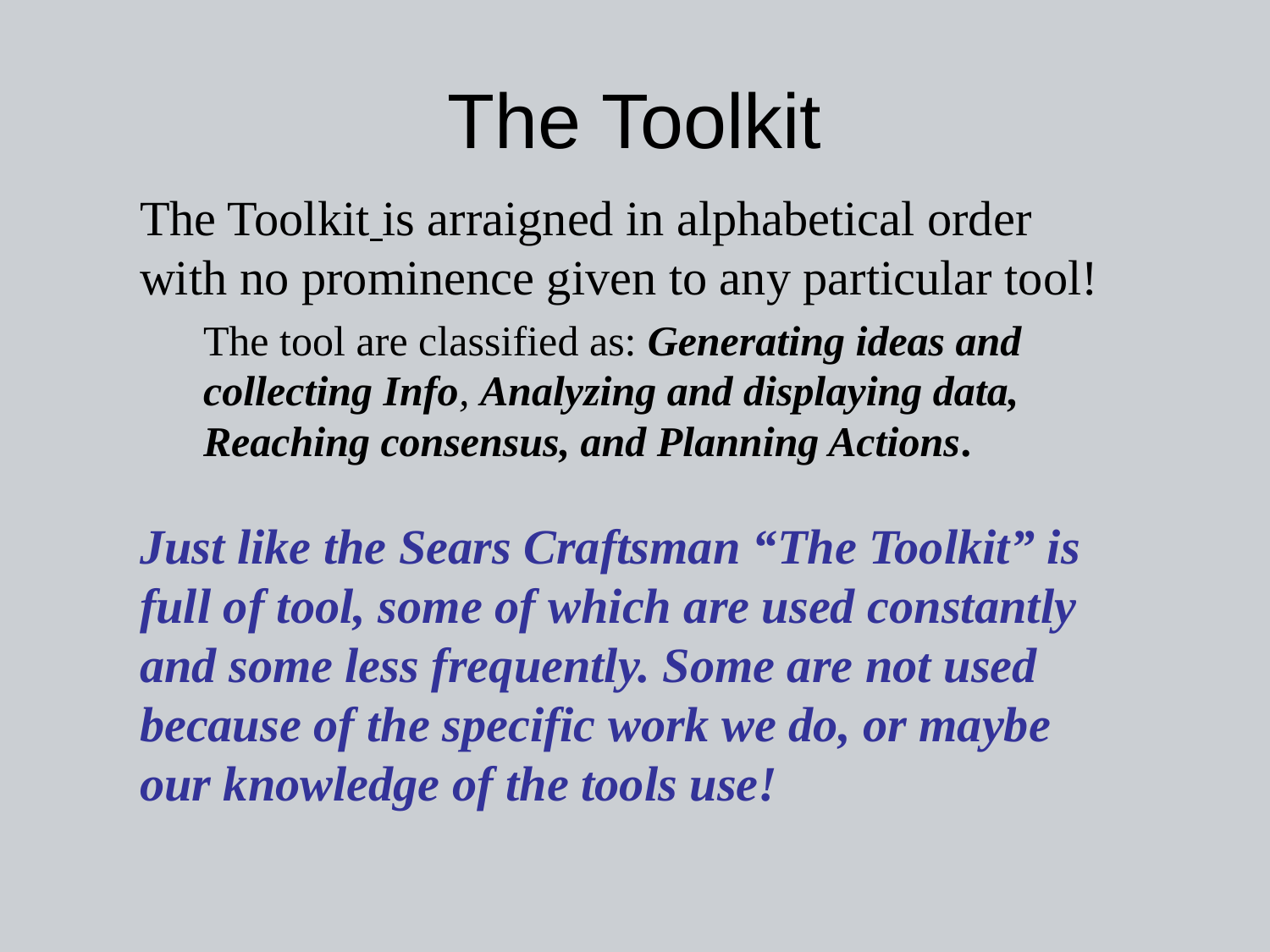

# The Toolkit
The Toolkit is arraigned in alphabetical order with no prominence given to any particular tool!
The tool are classified as: Generating ideas and collecting Info, Analyzing and displaying data, Reaching consensus, and Planning Actions.

Just like the Sears Craftsman “The Toolkit” is full of tool, some of which are used constantly and some less frequently. Some are not used because of the specific work we do, or maybe our knowledge of the tools use!